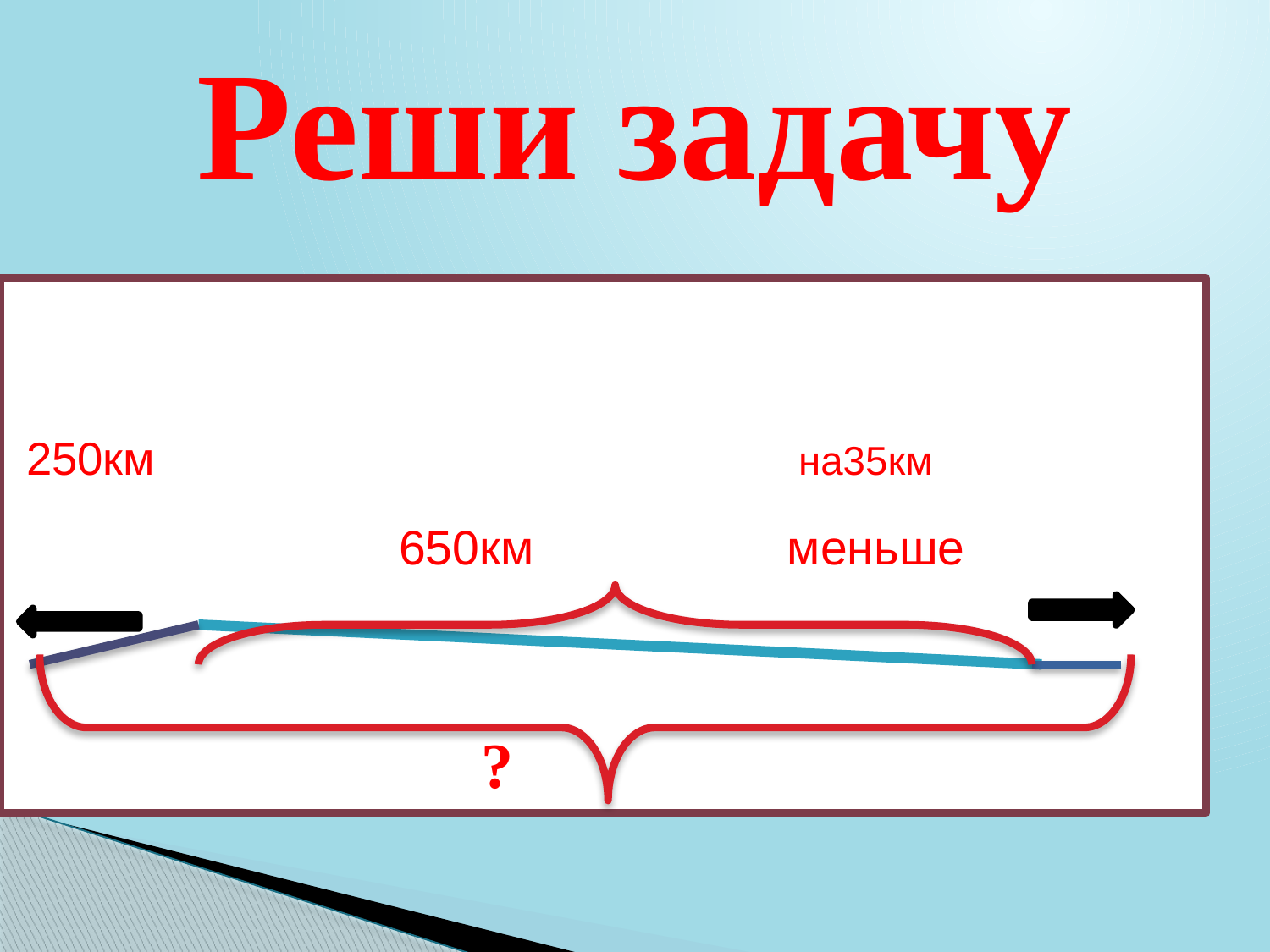

# Реши задачу

250км                                                                                на35км
                                                       650км                   меньше

                                                          ?